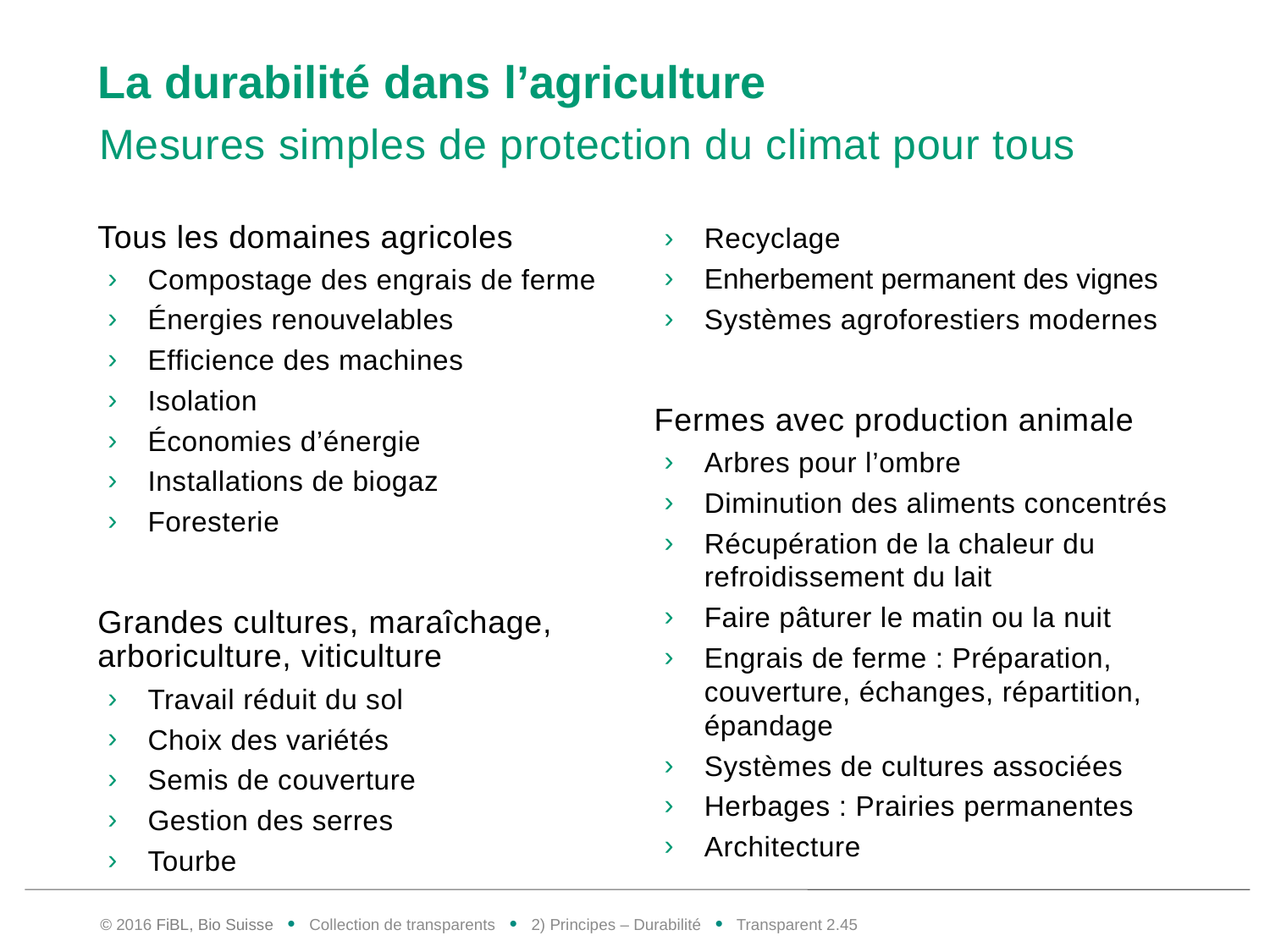

# La durabilité dans l’agriculture
Mesures simples de protection du climat pour tous
Tous les domaines agricoles
Compostage des engrais de ferme
Énergies renouvelables
Efficience des machines
Isolation
Économies d’énergie
Installations de biogaz
Foresterie

Grandes cultures, maraîchage, arboriculture, viticulture
Travail réduit du sol
Choix des variétés
Semis de couverture
Gestion des serres
Tourbe
Recyclage
Enherbement permanent des vignes
Systèmes agroforestiers modernes

Fermes avec production animale
Arbres pour l’ombre
Diminution des aliments concentrés
Récupération de la chaleur du refroidissement du lait
Faire pâturer le matin ou la nuit
Engrais de ferme : Préparation, couverture, échanges, répartition, épandage
Systèmes de cultures associées
Herbages : Prairies permanentes
Architecture

© 2016 FiBL, Bio Suisse   •   Collection de transparents   •   2) Principes – Durabilité   •   Transparent 2.45